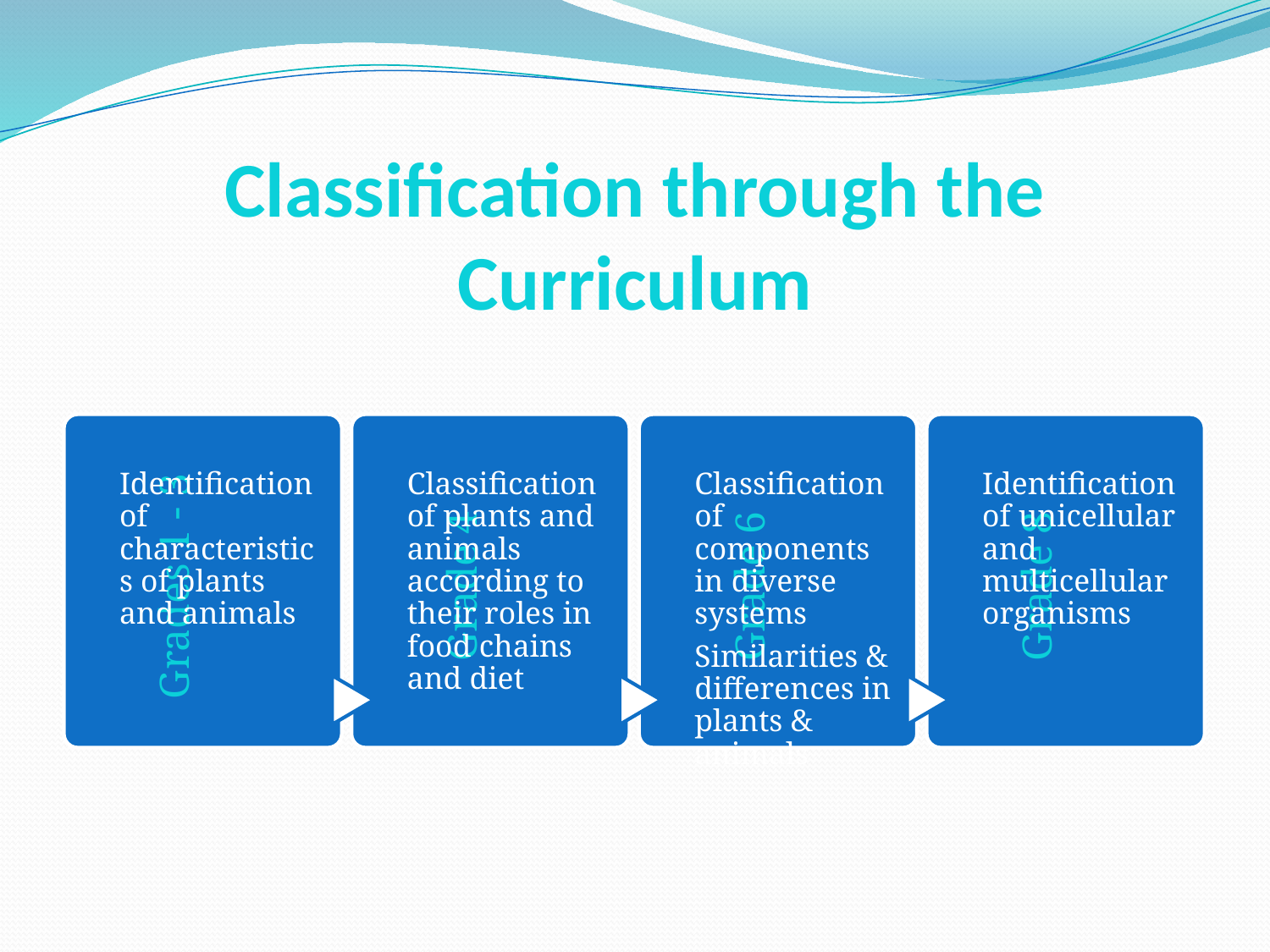

# Classification through the Curriculum
Grades 1 - 3

Identification of characteristics of plants and animals
Grade 4

Classification of plants and animals according to their roles in food chains and diet
Grade 6

Classification of components in diverse systems
Similarities & differences in plants & animals
Grade 8

Identification of unicellular and multicellular organisms